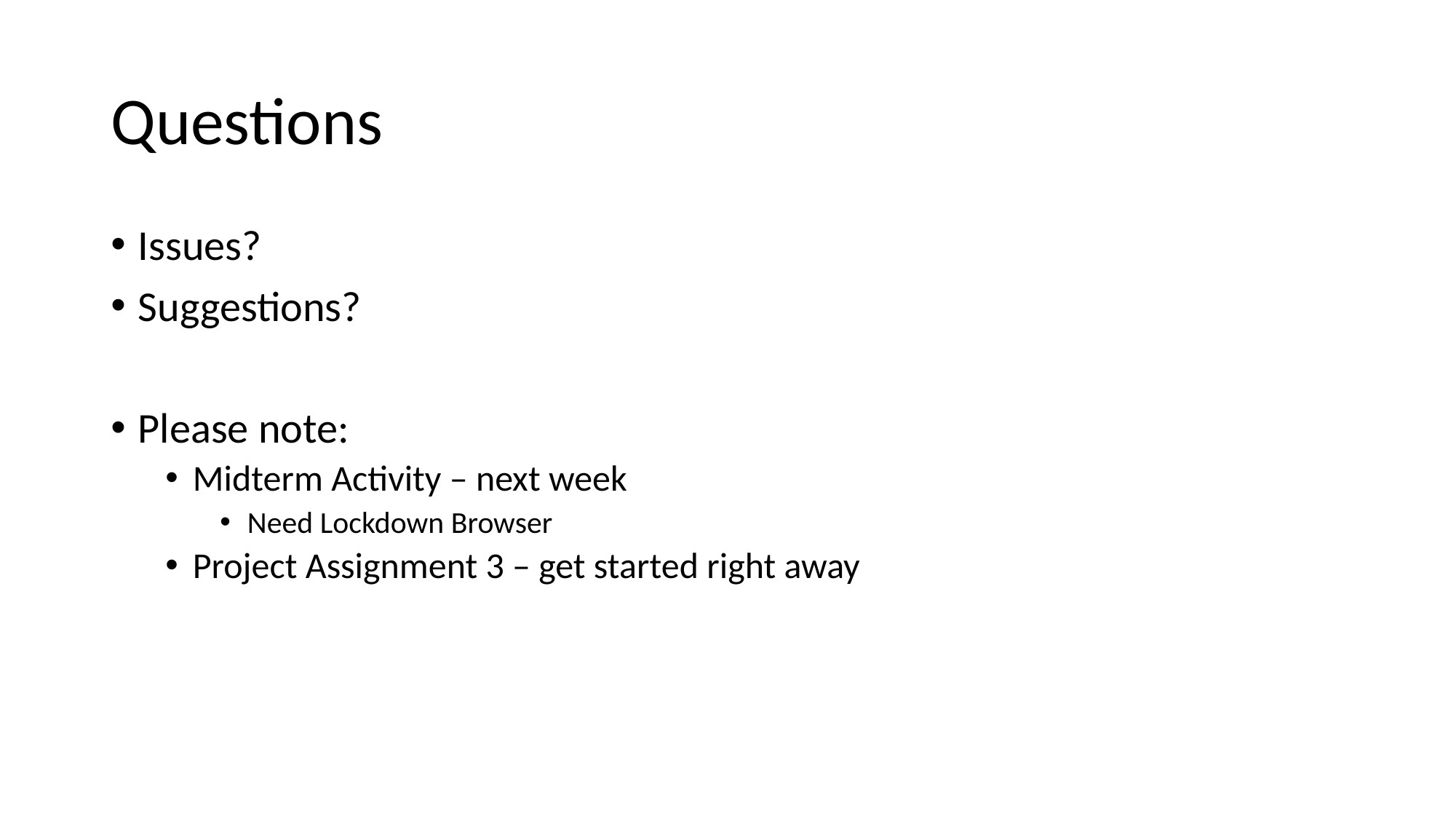

# Questions
Issues?
Suggestions?

Please note:
Midterm Activity – next week
Need Lockdown Browser
Project Assignment 3 – get started right away